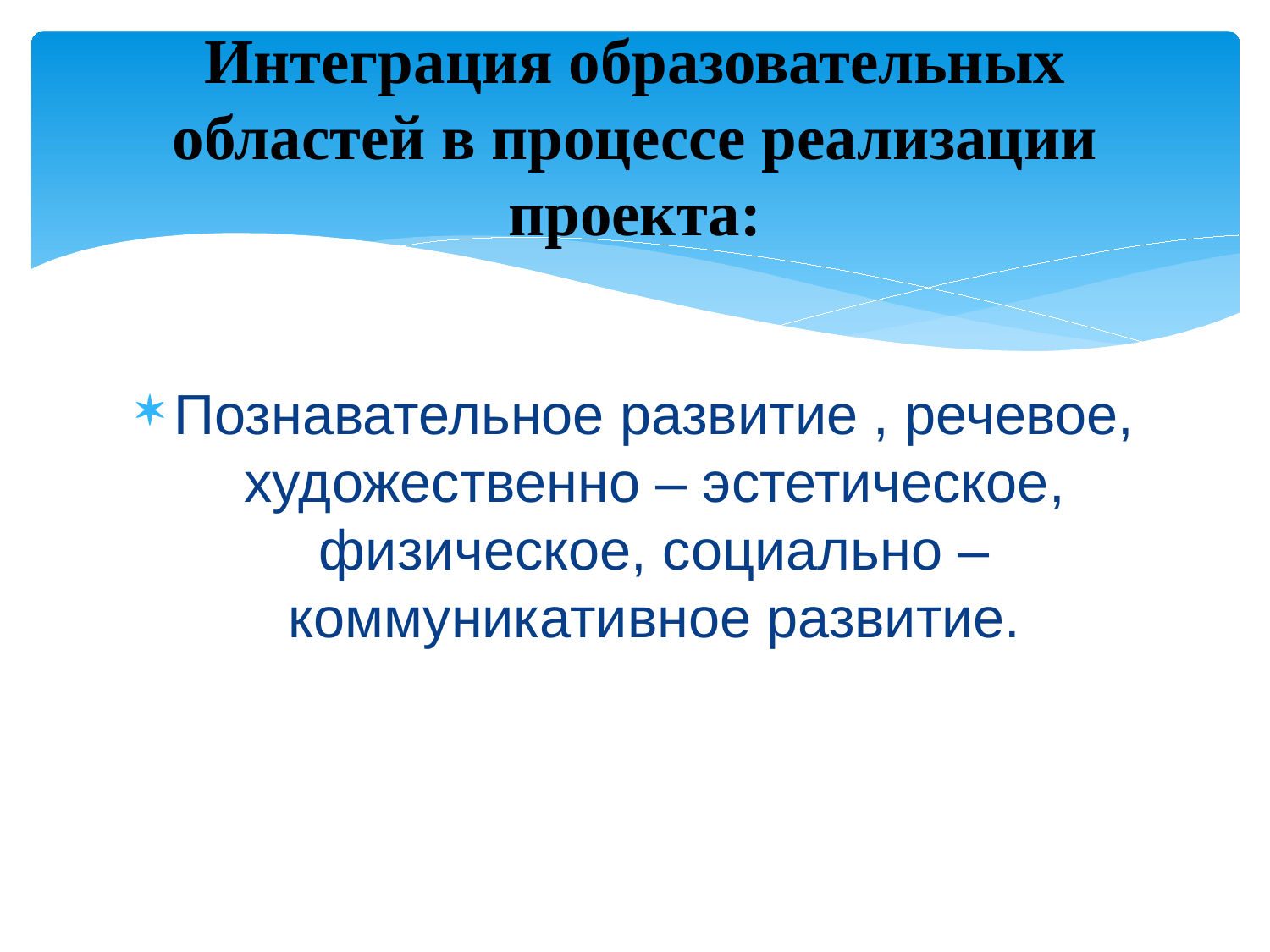

# Интеграция образовательных областей в процессе реализации проекта:
Познавательное развитие , речевое, художественно – эстетическое, физическое, социально – коммуникативное развитие.